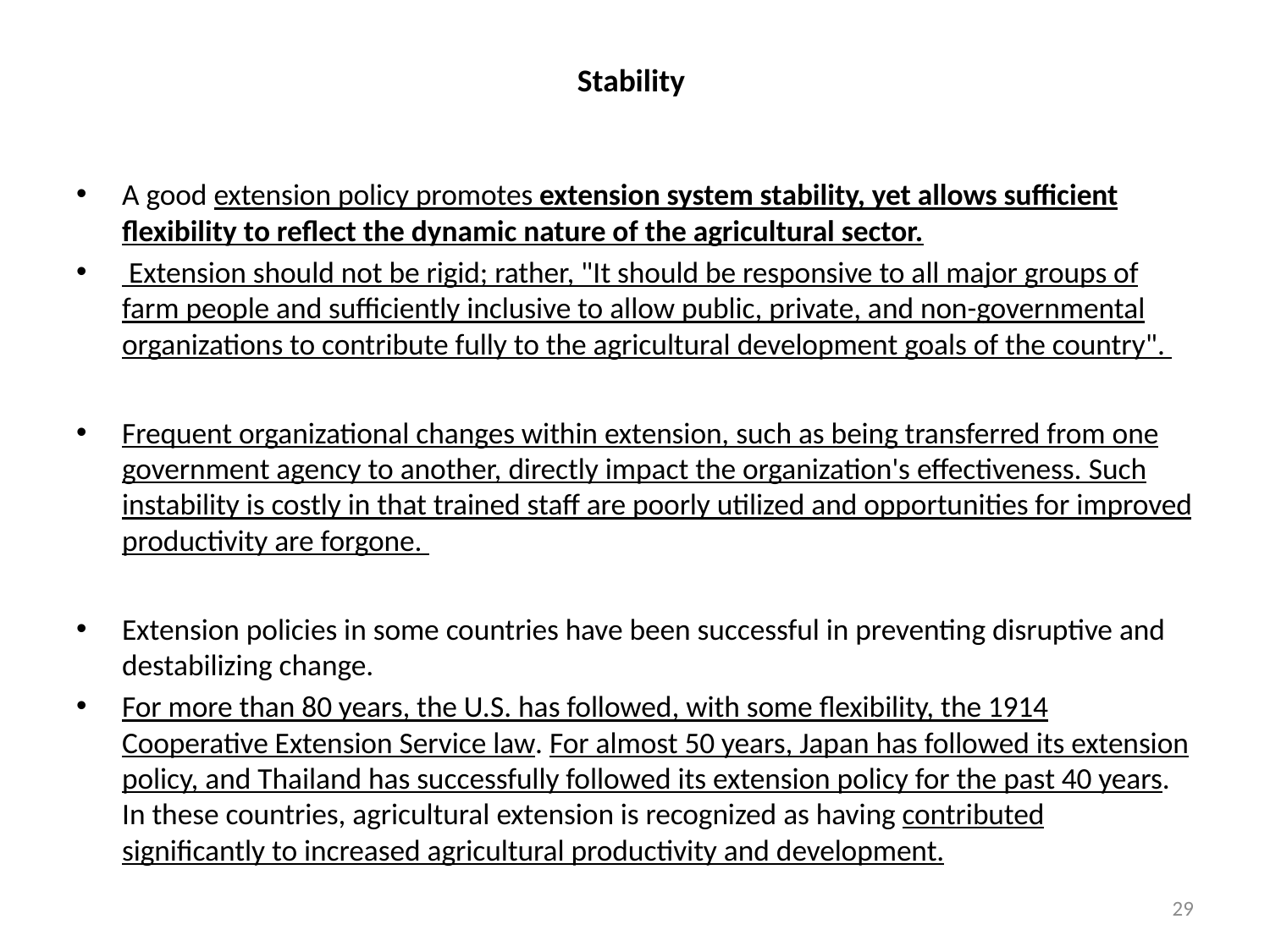

# Stability
A good extension policy promotes extension system stability, yet allows sufficient flexibility to reflect the dynamic nature of the agricultural sector.
 Extension should not be rigid; rather, "It should be responsive to all major groups of farm people and sufficiently inclusive to allow public, private, and non-governmental organizations to contribute fully to the agricultural development goals of the country".

Frequent organizational changes within extension, such as being transferred from one government agency to another, directly impact the organization's effectiveness. Such instability is costly in that trained staff are poorly utilized and opportunities for improved productivity are forgone.

Extension policies in some countries have been successful in preventing disruptive and destabilizing change.
For more than 80 years, the U.S. has followed, with some flexibility, the 1914 Cooperative Extension Service law. For almost 50 years, Japan has followed its extension policy, and Thailand has successfully followed its extension policy for the past 40 years. In these countries, agricultural extension is recognized as having contributed significantly to increased agricultural productivity and development.

29